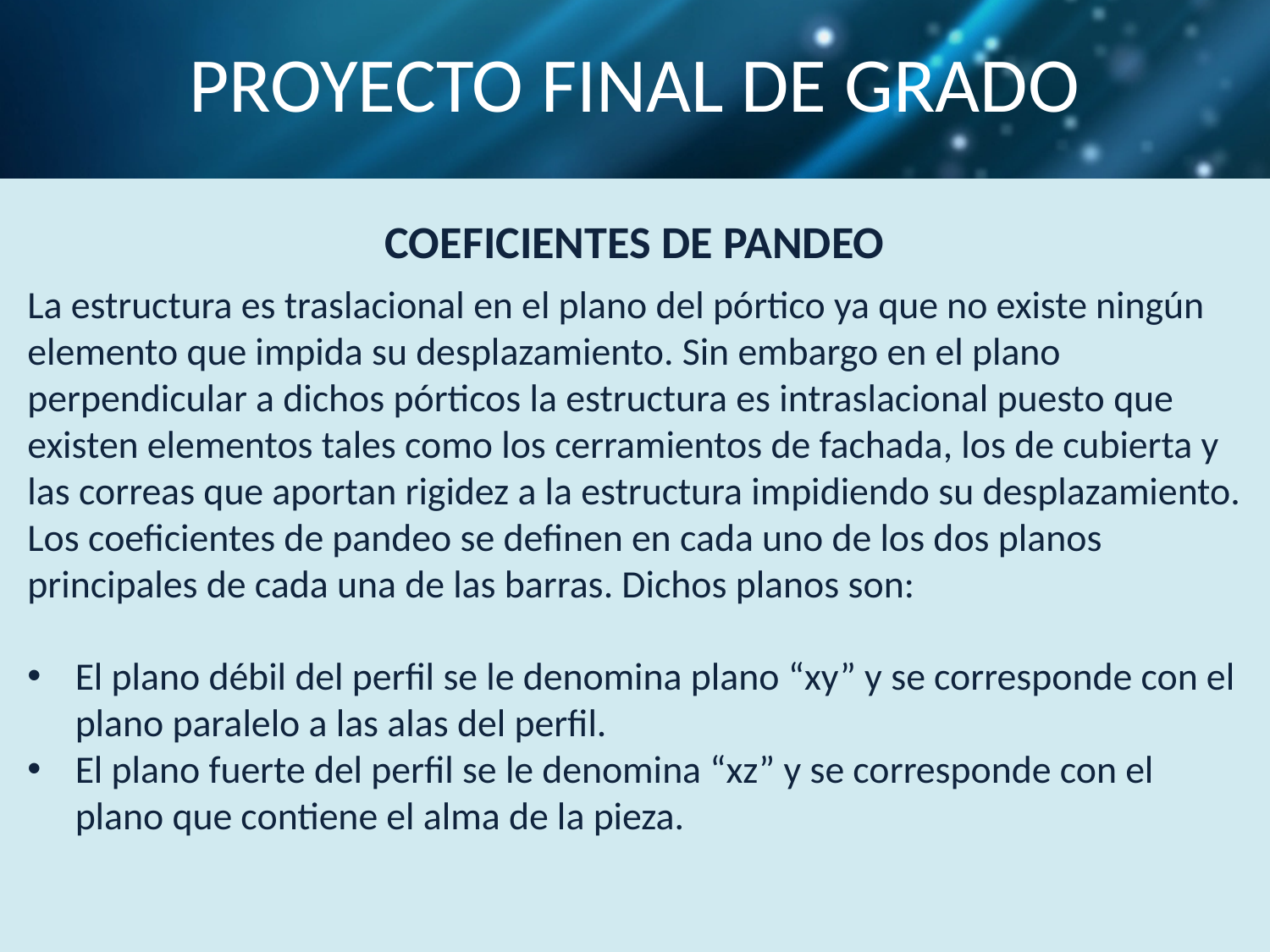

# PROYECTO FINAL DE GRADO
COEFICIENTES DE PANDEO
La estructura es traslacional en el plano del pórtico ya que no existe ningún elemento que impida su desplazamiento. Sin embargo en el plano perpendicular a dichos pórticos la estructura es intraslacional puesto que existen elementos tales como los cerramientos de fachada, los de cubierta y las correas que aportan rigidez a la estructura impidiendo su desplazamiento.
Los coeficientes de pandeo se definen en cada uno de los dos planos principales de cada una de las barras. Dichos planos son:

El plano débil del perfil se le denomina plano “xy” y se corresponde con el plano paralelo a las alas del perfil.
El plano fuerte del perfil se le denomina “xz” y se corresponde con el plano que contiene el alma de la pieza.